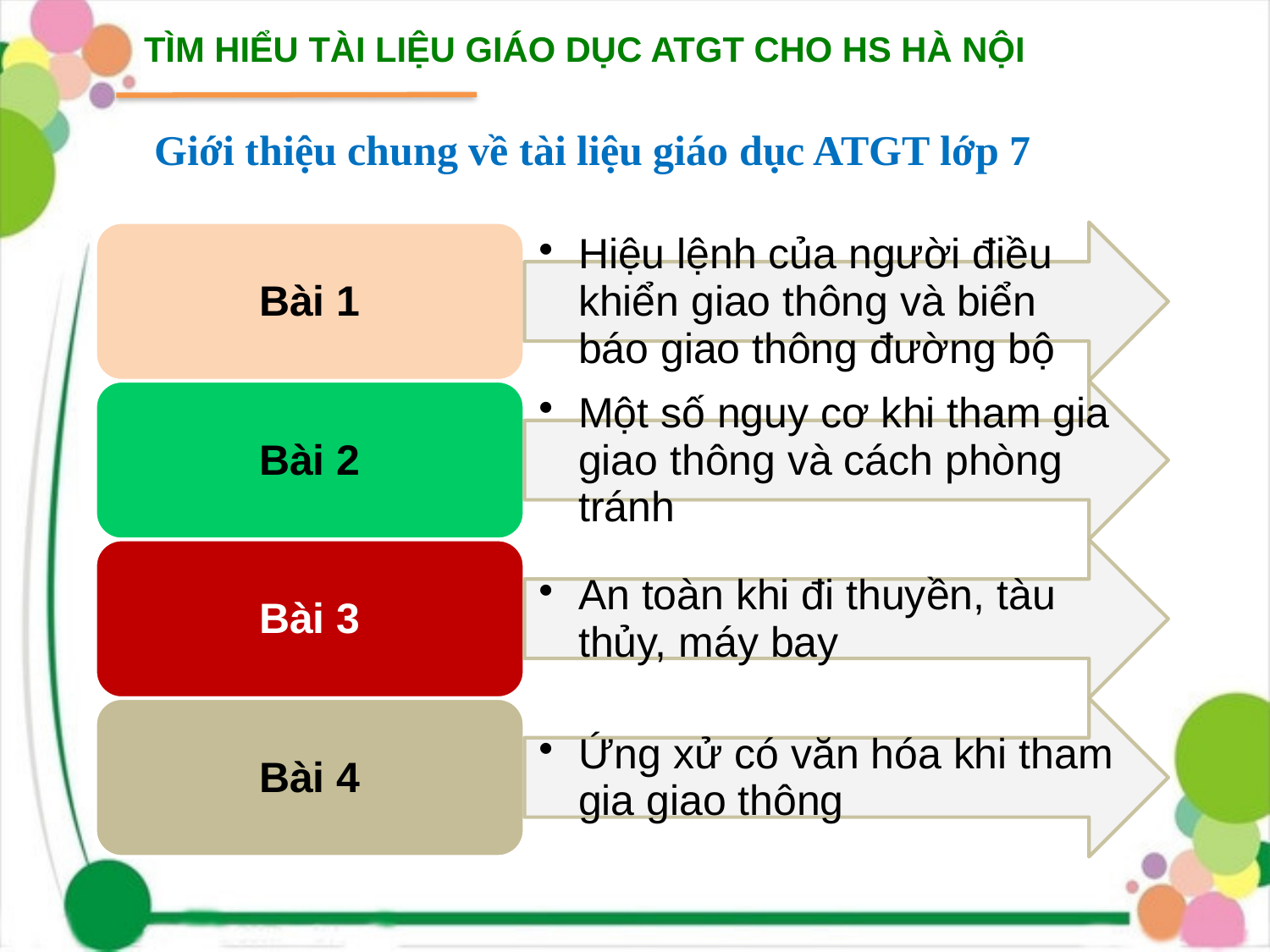

TÌM HIỂU TÀI LIỆU GIÁO DỤC ATGT CHO HS HÀ NỘI
# Giới thiệu chung về tài liệu giáo dục ATGT lớp 7
Bài 1
Bài 2
Một số nguy cơ khi tham gia giao thông và cách phòng tránh
Bài 3
Bài 4
Hiệu lệnh của người điều khiển giao thông và biển báo giao thông đường bộ
An toàn khi đi thuyền, tàu thủy, máy bay
Ứng xử có văn hóa khi tham gia giao thông